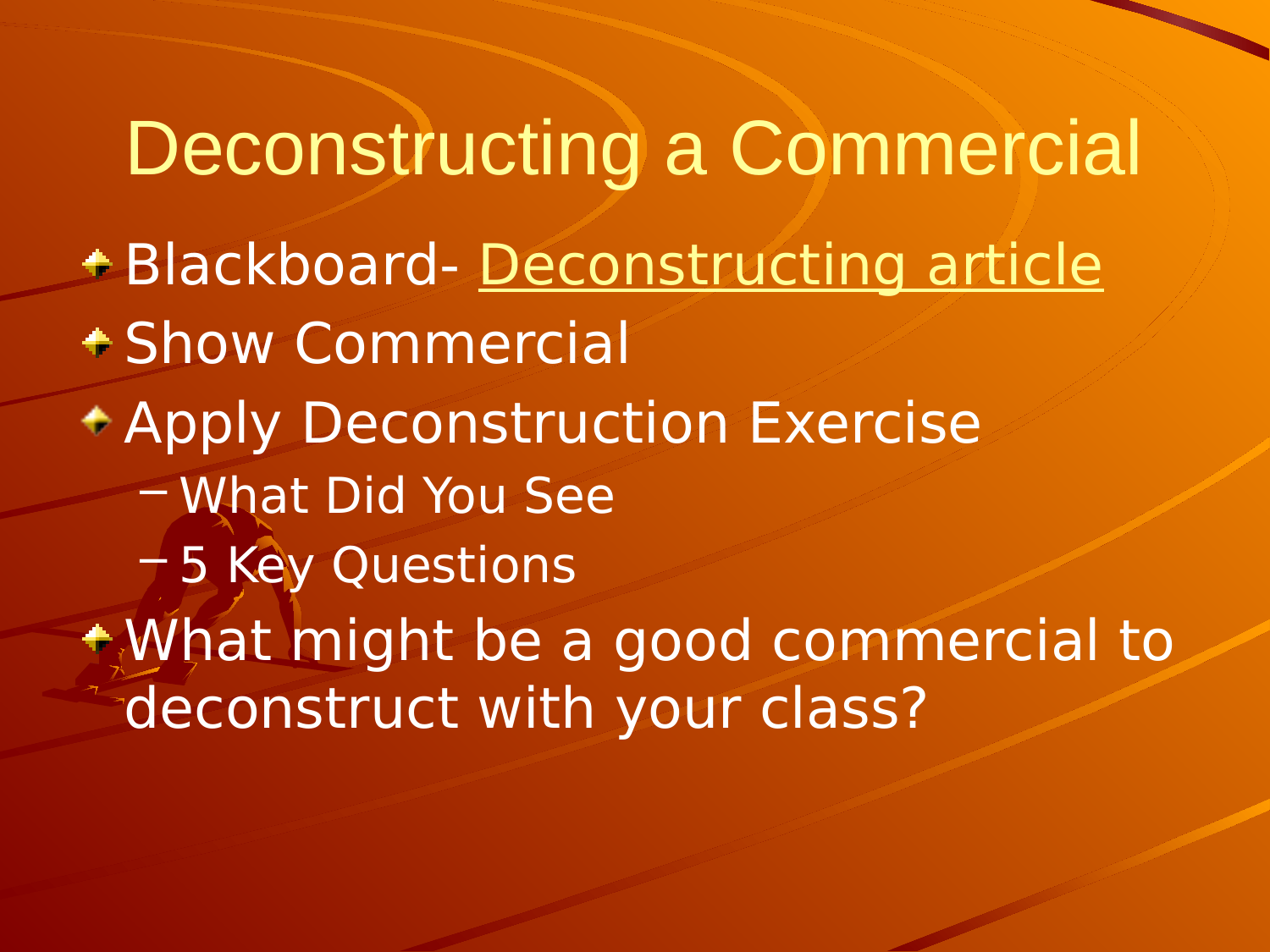

# Deconstructing a Commercial
Blackboard- Deconstructing article
Show Commercial
Apply Deconstruction Exercise
What Did You See
5 Key Questions
What might be a good commercial to deconstruct with your class?